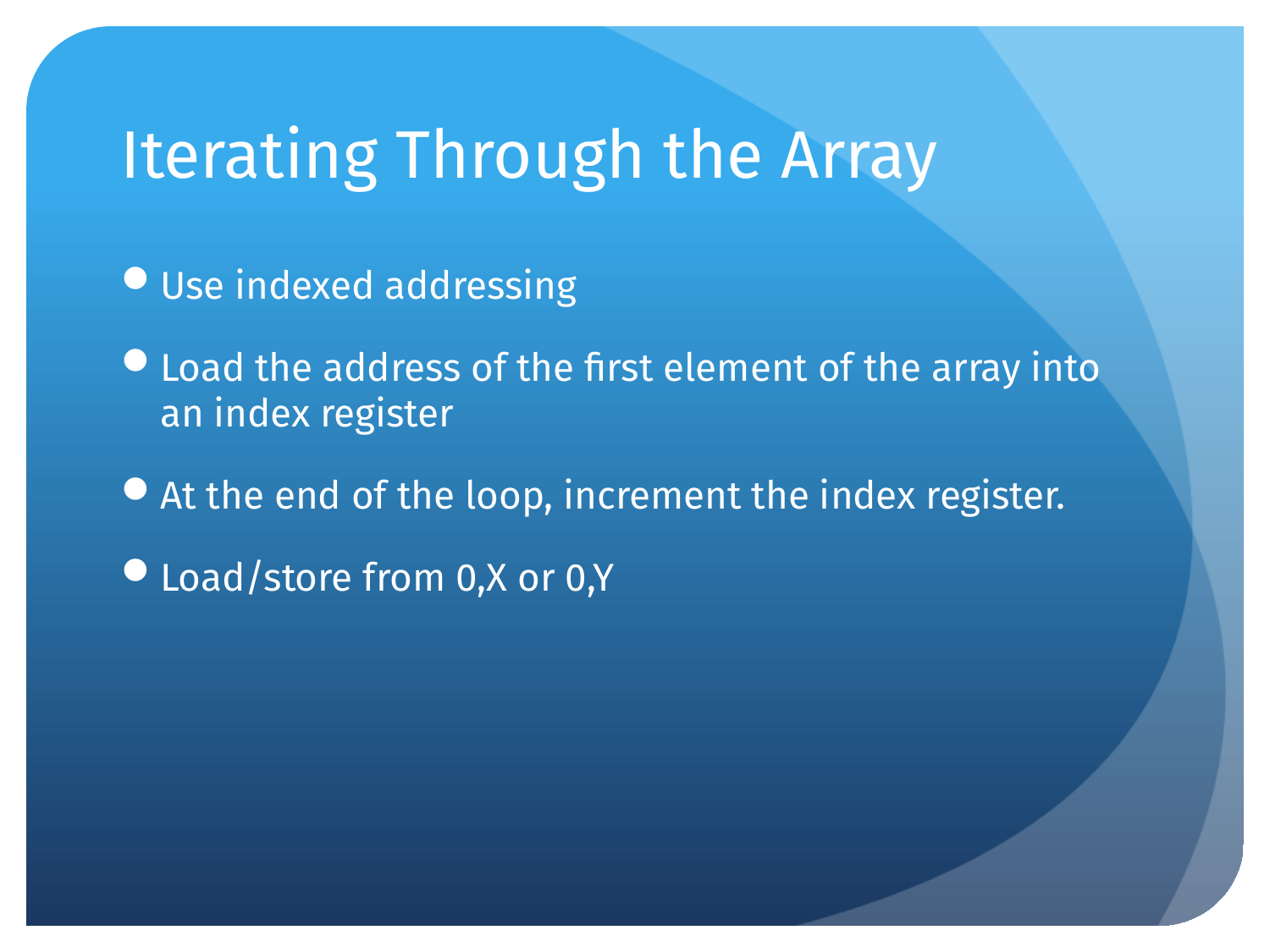

# Iterating Through the Array
Use indexed addressing
Load the address of the first element of the array into an index register
At the end of the loop, increment the index register.
Load/store from 0,X or 0,Y